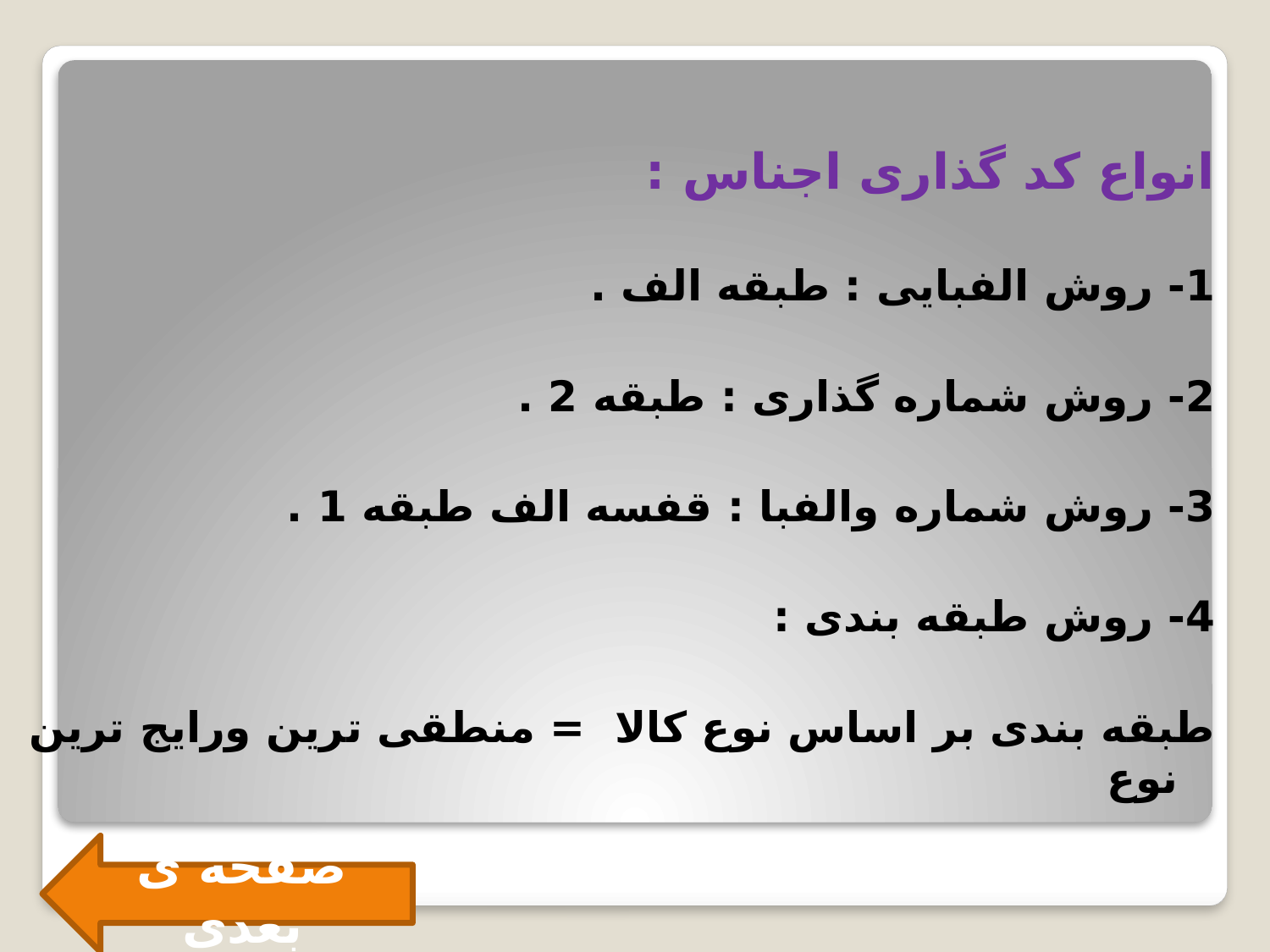

انواع کد گذاری اجناس :

1- روش الفبایی : طبقه الف .

2- روش شماره گذاری : طبقه 2 .

3- روش شماره والفبا : قفسه الف طبقه 1 .

4- روش طبقه بندی :

طبقه بندی بر اساس نوع کالا  = منطقی ترین ورایج ترین نوع
صفحه ی بعدی